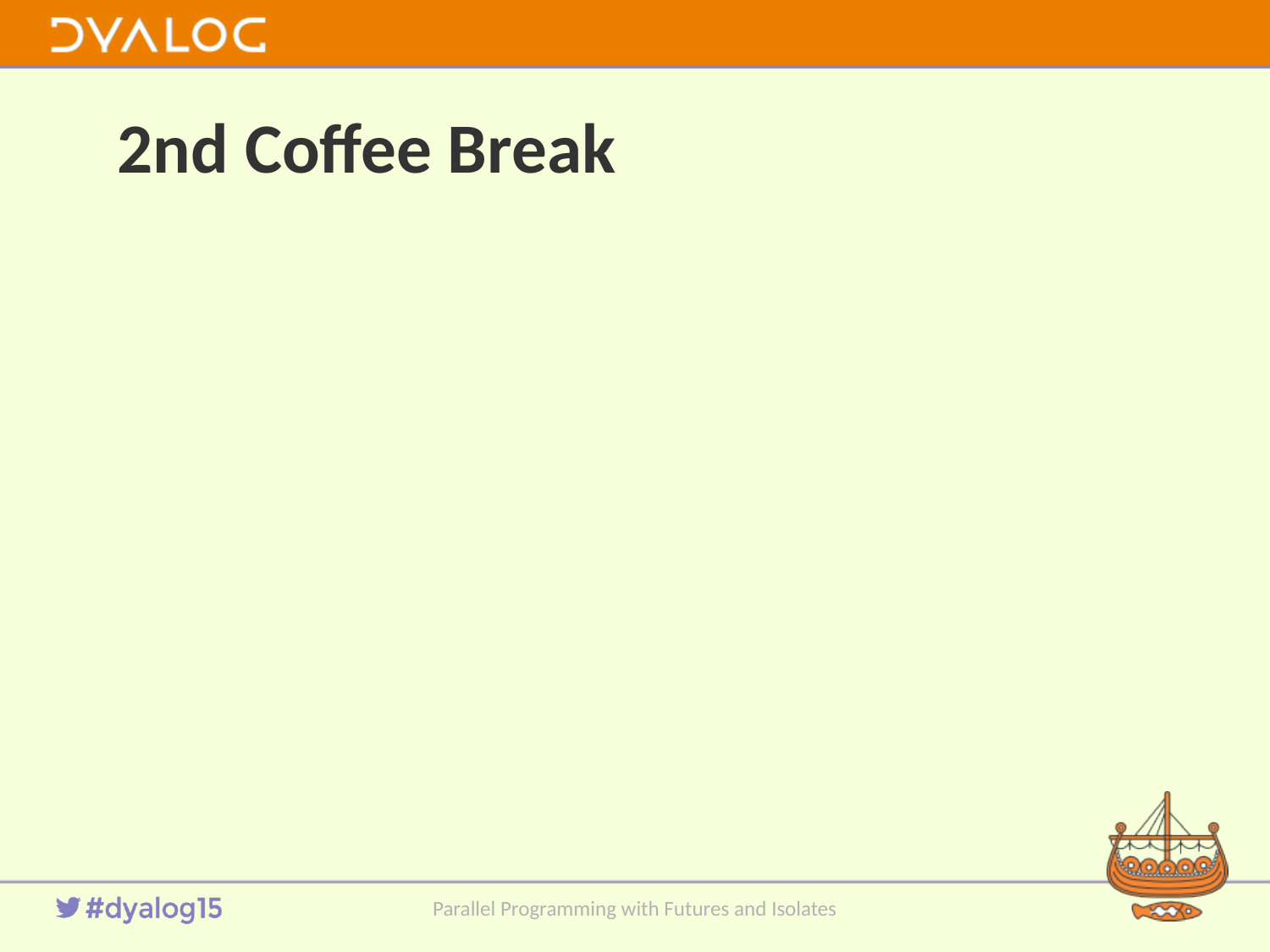

# 2nd Coffee Break

Parallel Programming with Futures and Isolates